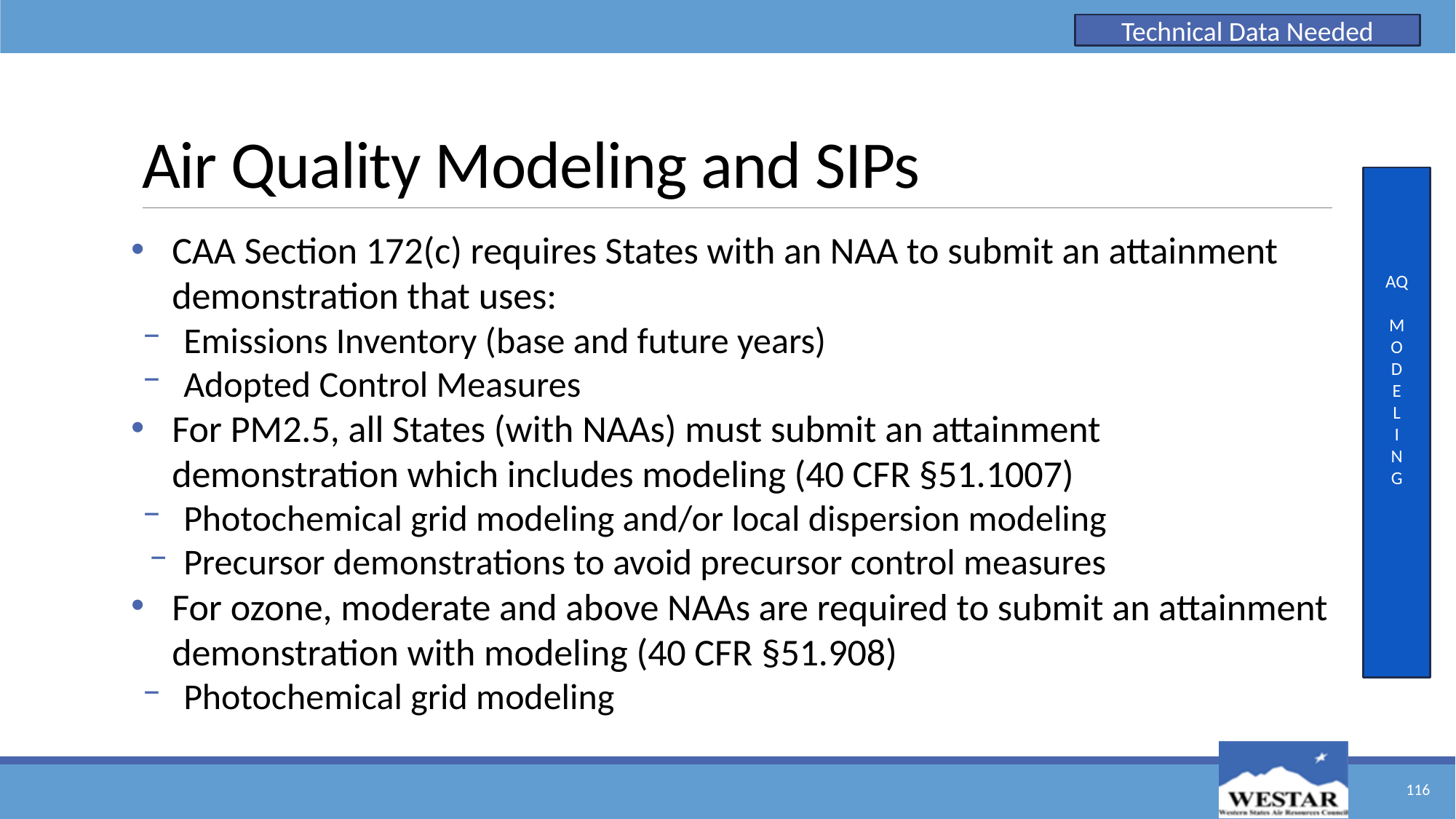

Technical Data Needed
# Air Quality Modeling and SIPs
AQ

M
O
D
E
L
I
N
G

CAA Section 172(c) requires States with an NAA to submit an attainment demonstration that uses:
Emissions Inventory (base and future years)
Adopted Control Measures
For PM2.5, all States (with NAAs) must submit an attainment demonstration which includes modeling (40 CFR §51.1007)
Photochemical grid modeling and/or local dispersion modeling
Precursor demonstrations to avoid precursor control measures
For ozone, moderate and above NAAs are required to submit an attainment demonstration with modeling (40 CFR §51.908)
Photochemical grid modeling

116